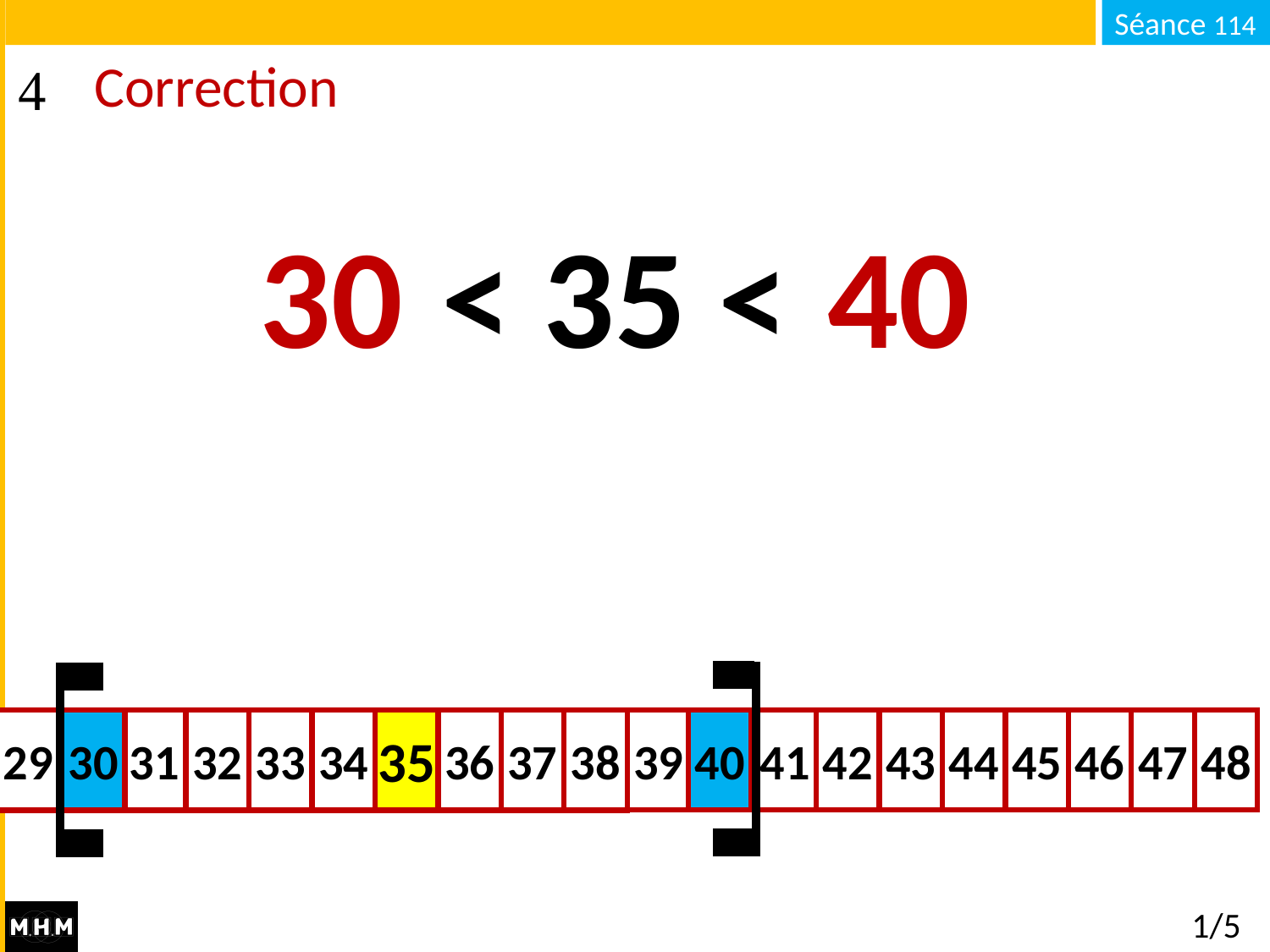

# Correction
30
40
… < 35 < …

30
35
40
42
39
41
43
44
45
46
47
48
40
29
31
32
33
34
35
36
37
38
30
1/5